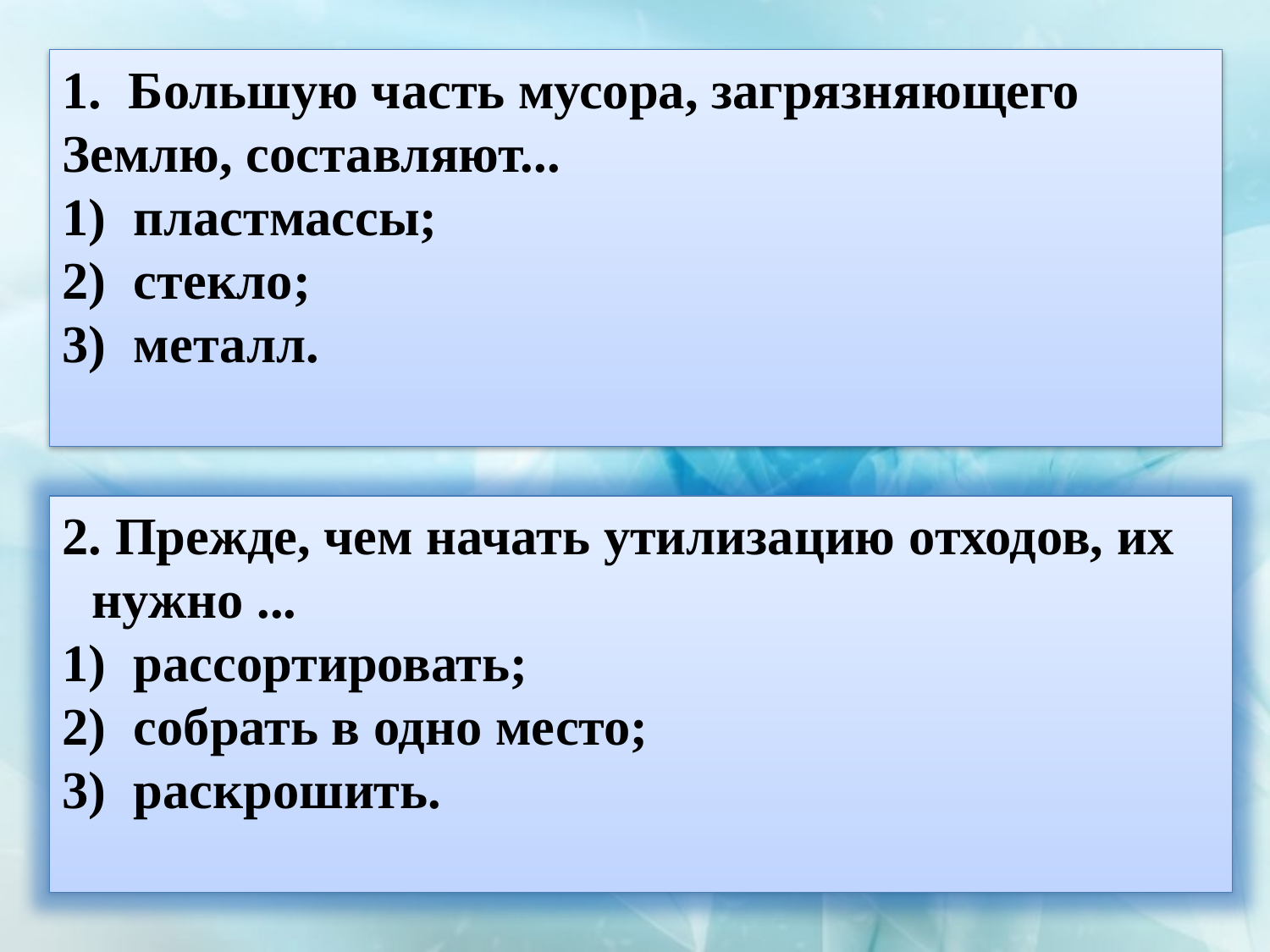

1.  Большую часть мусора, загрязняющего Землю, составляют...
пластмассы;
стекло;
металл.

 Прежде, чем начать утилизацию отходов, их нужно ...
рассортировать;
собрать в одно место;
раскрошить.